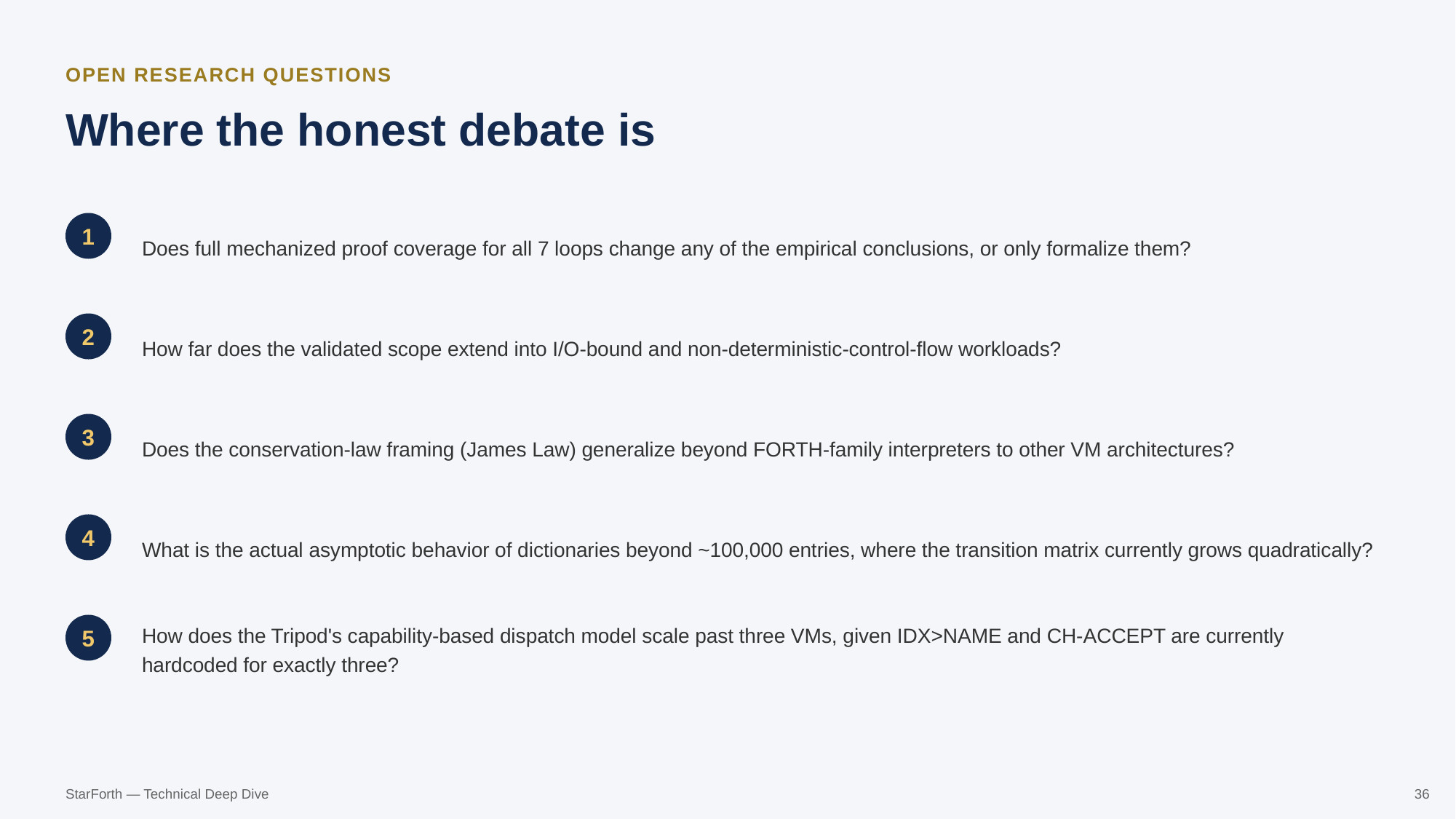

OPEN RESEARCH QUESTIONS
Where the honest debate is
Does full mechanized proof coverage for all 7 loops change any of the empirical conclusions, or only formalize them?

1
How far does the validated scope extend into I/O-bound and non-deterministic-control-flow workloads?

2
Does the conservation-law framing (James Law) generalize beyond FORTH-family interpreters to other VM architectures?

3
What is the actual asymptotic behavior of dictionaries beyond ~100,000 entries, where the transition matrix currently grows quadratically?

4
How does the Tripod's capability-based dispatch model scale past three VMs, given IDX>NAME and CH-ACCEPT are currently hardcoded for exactly three?

5
StarForth — Technical Deep Dive
36